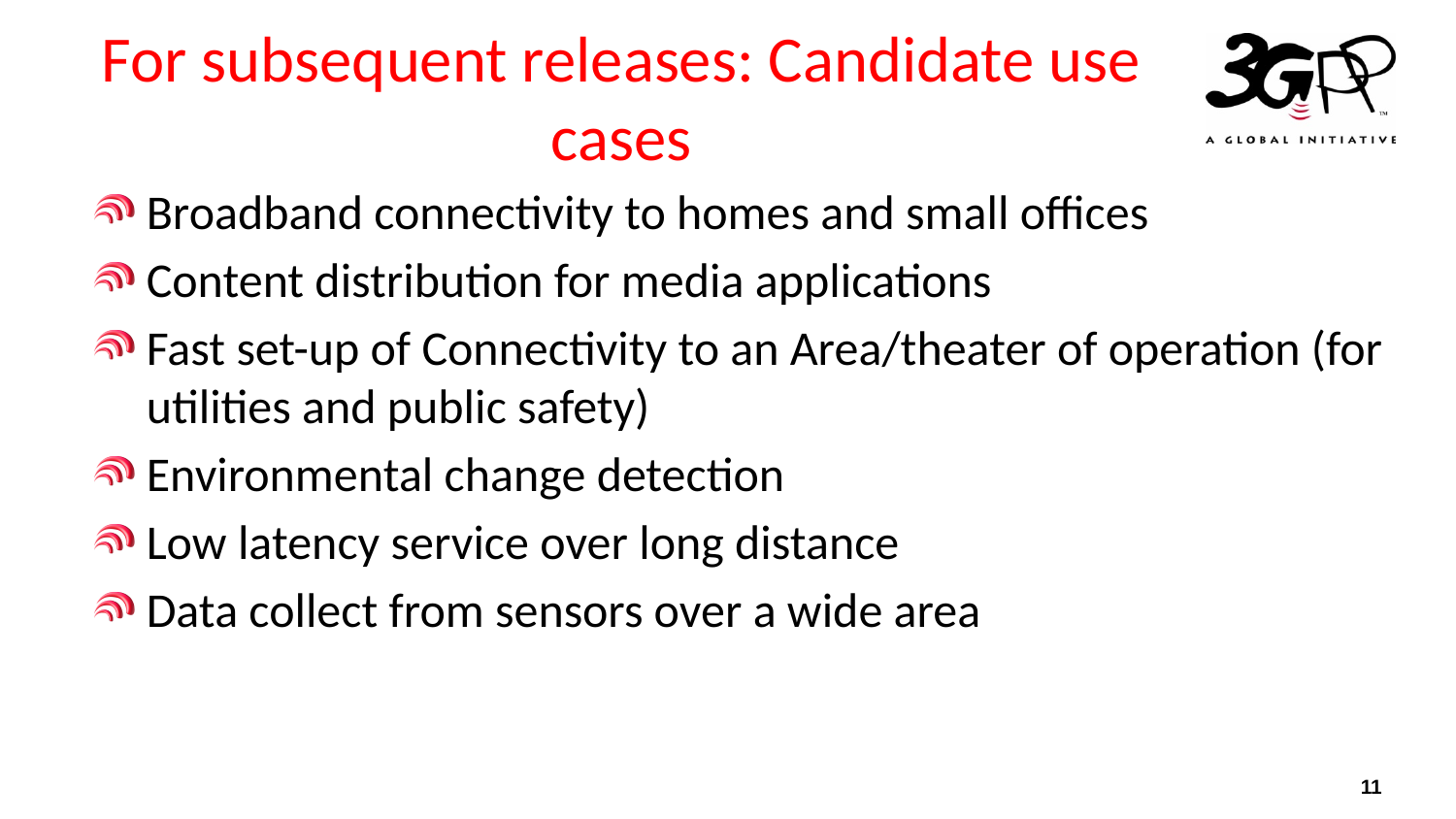

# For subsequent releases: Candidate use cases
Broadband connectivity to homes and small offices
Content distribution for media applications
Fast set-up of Connectivity to an Area/theater of operation (for utilities and public safety)
Environmental change detection
Low latency service over long distance
Data collect from sensors over a wide area